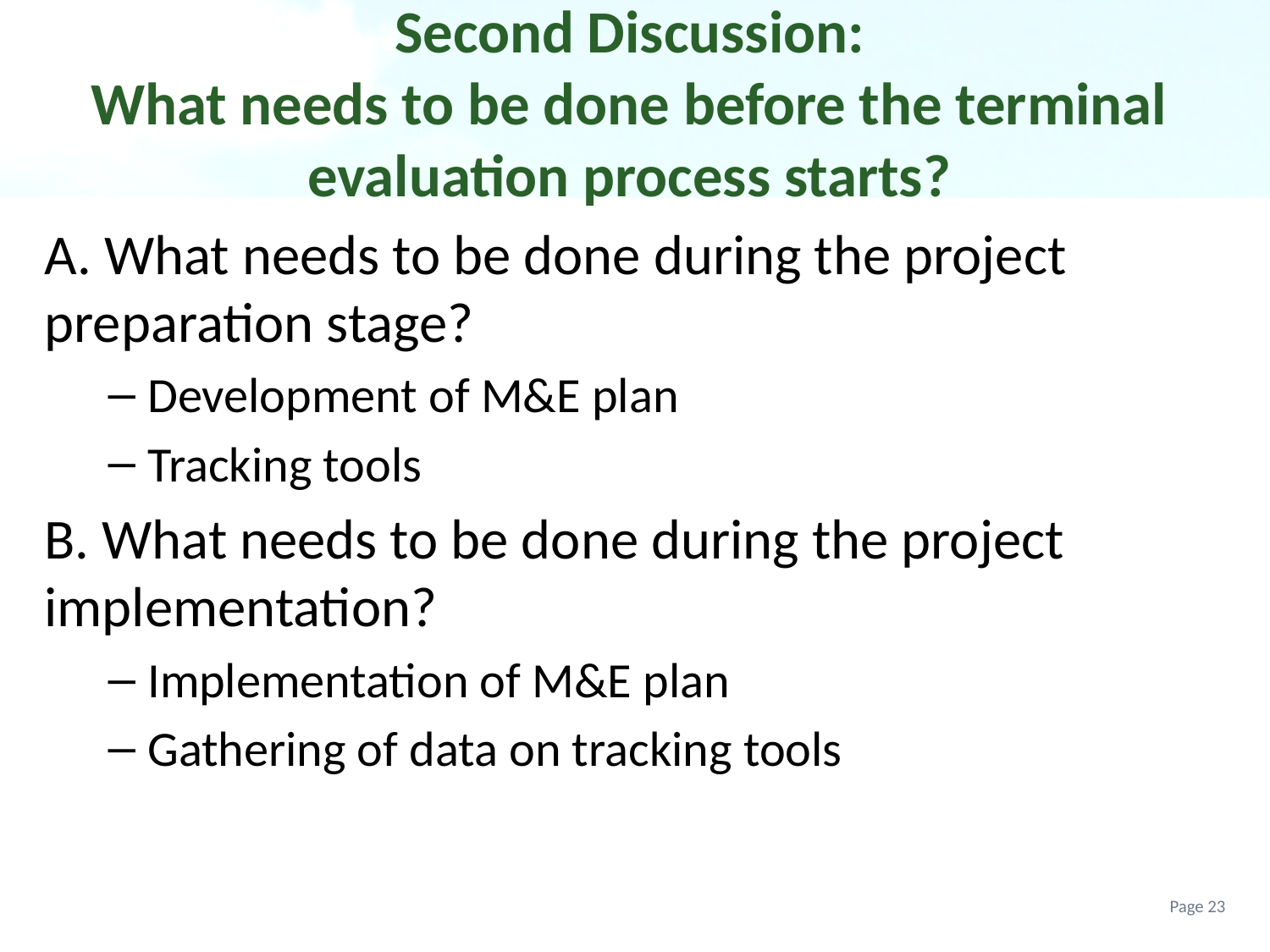

# Second Discussion: What needs to be done before the terminal evaluation process starts?
A. What needs to be done during the project preparation stage?
Development of M&E plan
Tracking tools
B. What needs to be done during the project implementation?
Implementation of M&E plan
Gathering of data on tracking tools